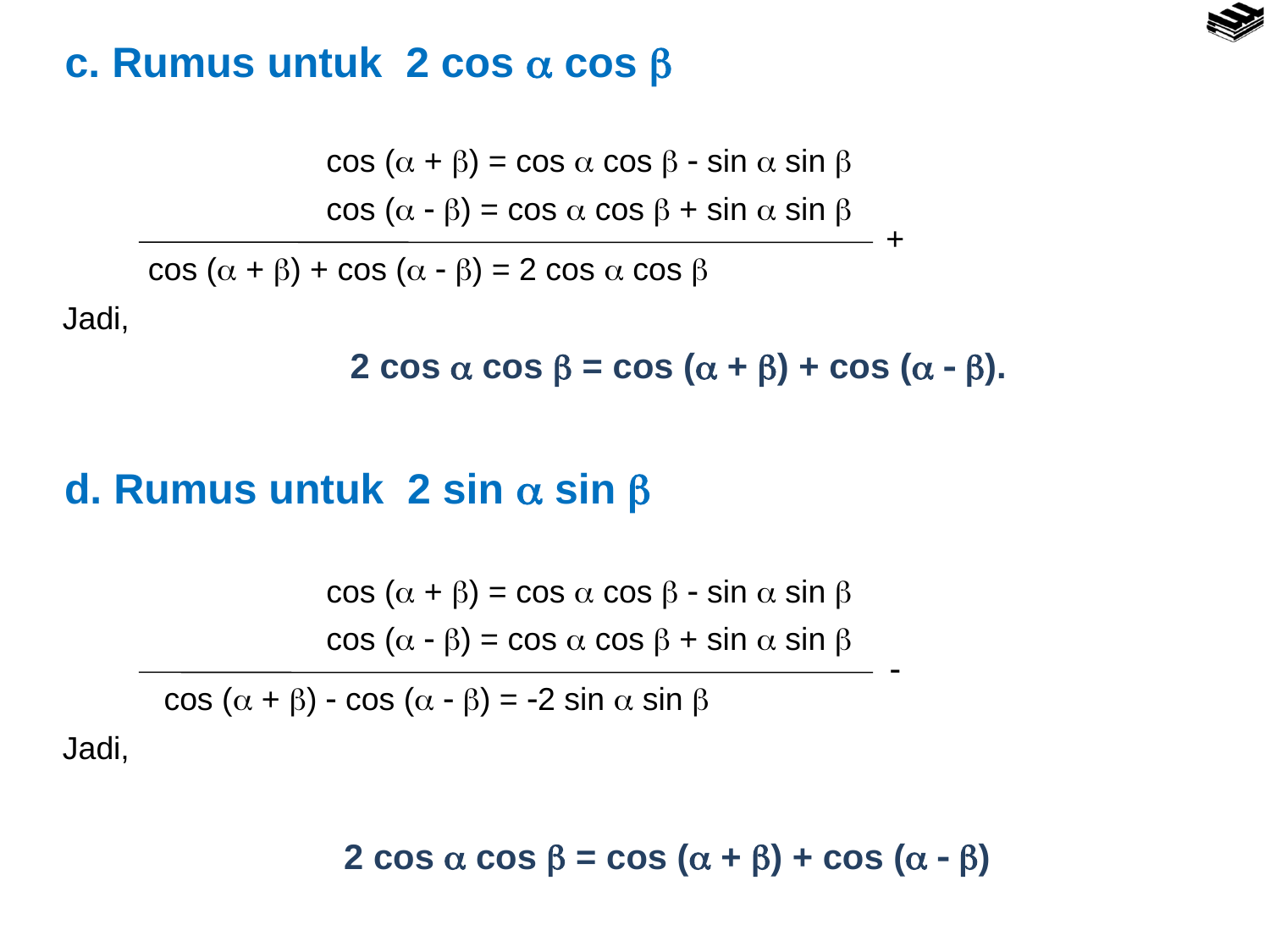

c. Rumus untuk  2 cos α cos β
cos (α + β) = cos α cos β − sin α sin β
cos (α − β) = cos α cos β + sin α sin β
+
cos (α + β) + cos (α − β) = 2 cos α cos β
Jadi,
2 cos α cos β = cos (α + β) + cos (α − β).
d. Rumus untuk  2 sin α sin β
cos (α + β) = cos α cos β − sin α sin β
cos (α − β) = cos α cos β + sin α sin β
−
cos (α + β) − cos (α − β) = −2 sin α sin β
Jadi,
2 cos α cos β = cos (α + β) + cos (α − β)